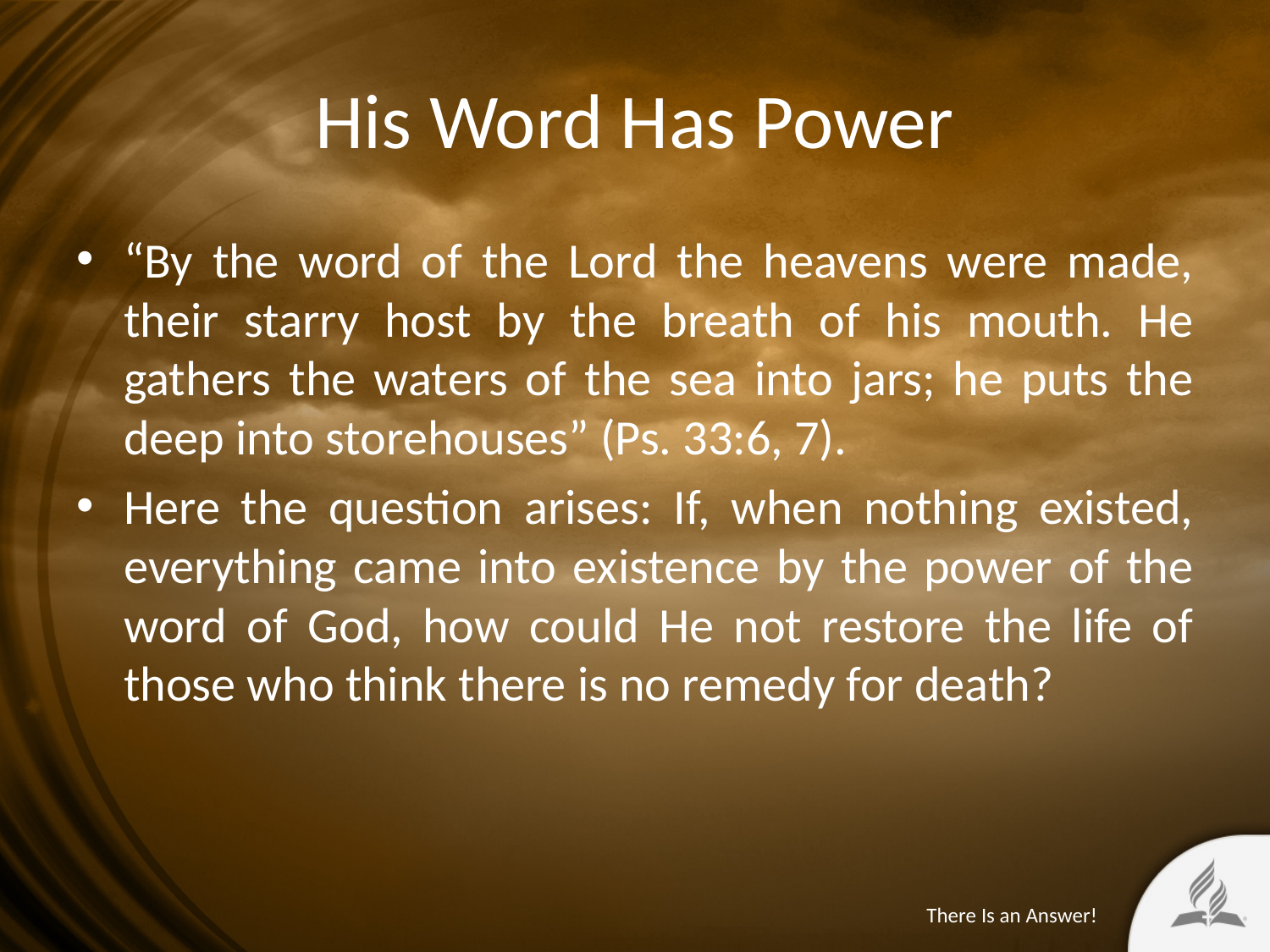

# His Word Has Power
“By the word of the Lord the heavens were made, their starry host by the breath of his mouth. He gathers the waters of the sea into jars; he puts the deep into storehouses” (Ps. 33:6, 7).
Here the question arises: If, when nothing existed, everything came into existence by the power of the word of God, how could He not restore the life of those who think there is no remedy for death?
There Is an Answer!